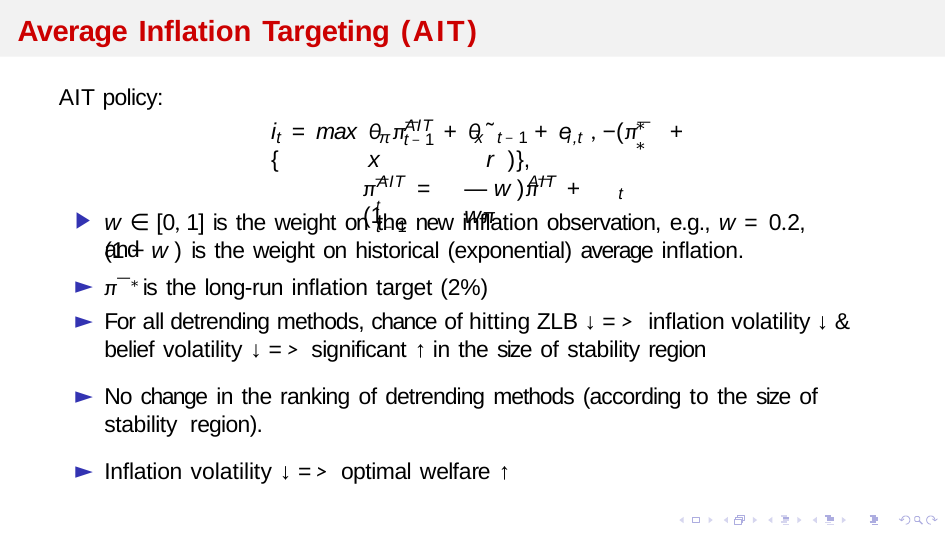

# Average Inflation Targeting (AIT)
AIT policy:
AIT
∗	∗
i  = max {
θ π¯	+ θ x
˜	+ e   , −(π¯   + r  )},
t
π
x   t−1	i,t
t−1
AIT
AIT
π¯	= (1
— w )π¯	+ wπ
t
t	t−1
▶
w ∈ [0, 1] is the weight on the new inflation observation, e.g., w = 0.2, and
(1 − w ) is the weight on historical (exponential) average inflation.
π¯∗ is the long-run inflation target (2%)
For all detrending methods, chance of hitting ZLB ↓ => inflation volatility ↓ &  belief volatility ↓ => significant ↑ in the size of stability region
No change in the ranking of detrending methods (according to the size of stability  region).
Inflation volatility ↓ => optimal welfare ↑